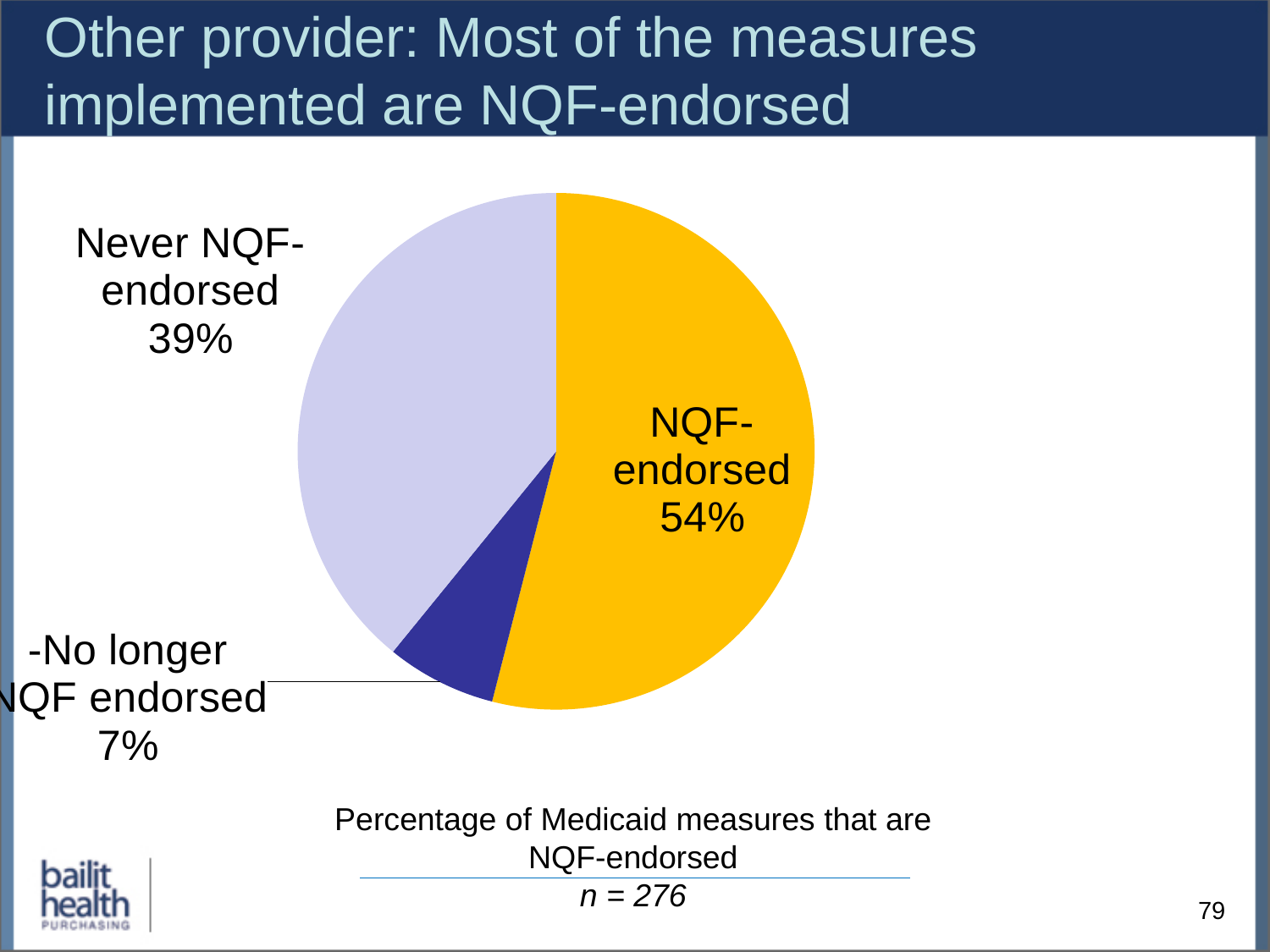

# Other provider: Most of the measures implemented are NQF-endorsed

### Chart

| Category | Column1 |
|---|---|
| NQF endorsed | 149.0 |
| No longer NQF endorsed | 19.0 |
| Never NQF endorsed | 108.0 |
Percentage of Medicaid measures that are NQF-endorsed
n = 276
79